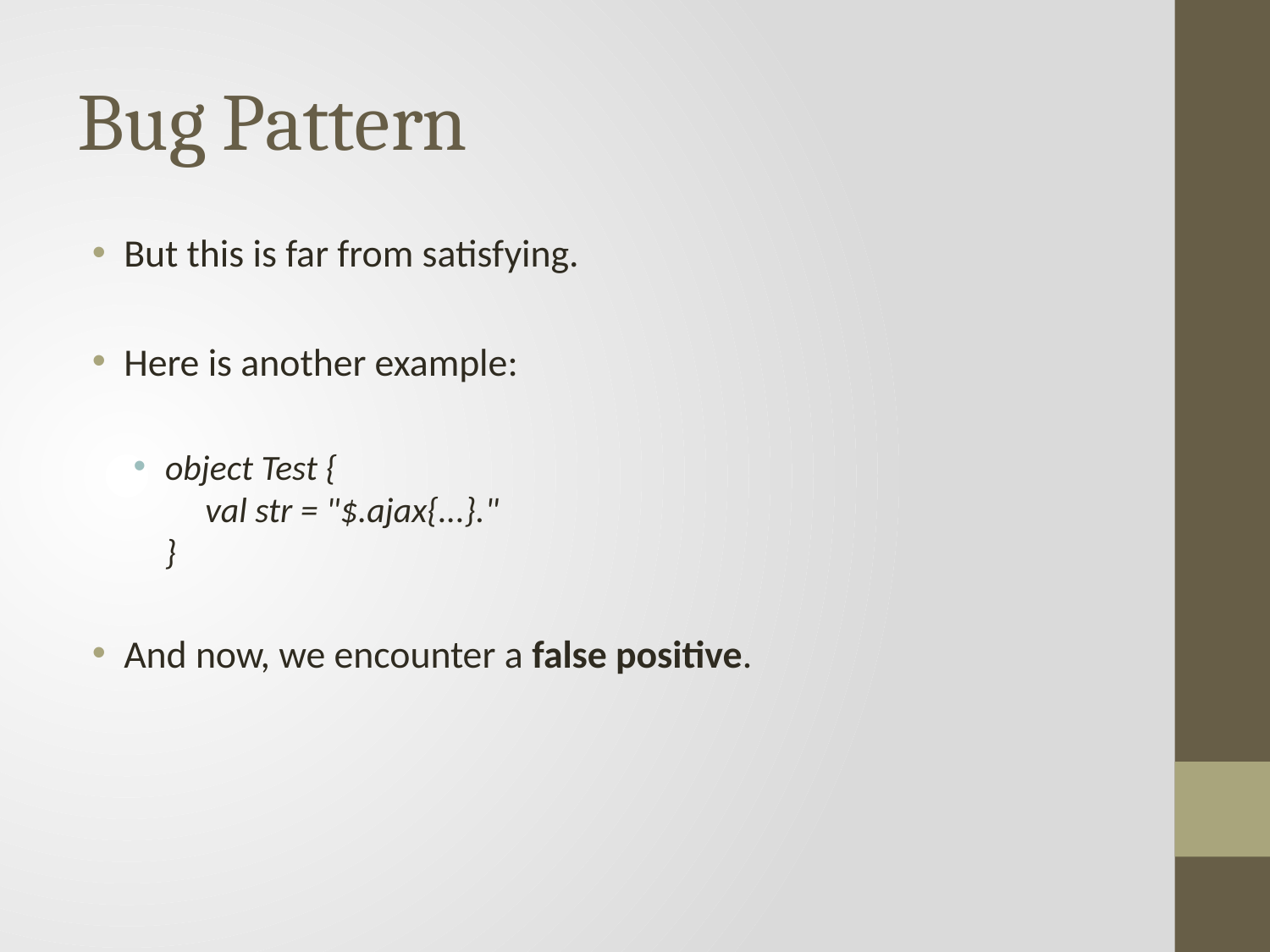

# Bug Pattern
But this is far from satisfying.

Here is another example:

object Test {
     val str = "$.ajax{...}."
}

And now, we encounter a false positive.